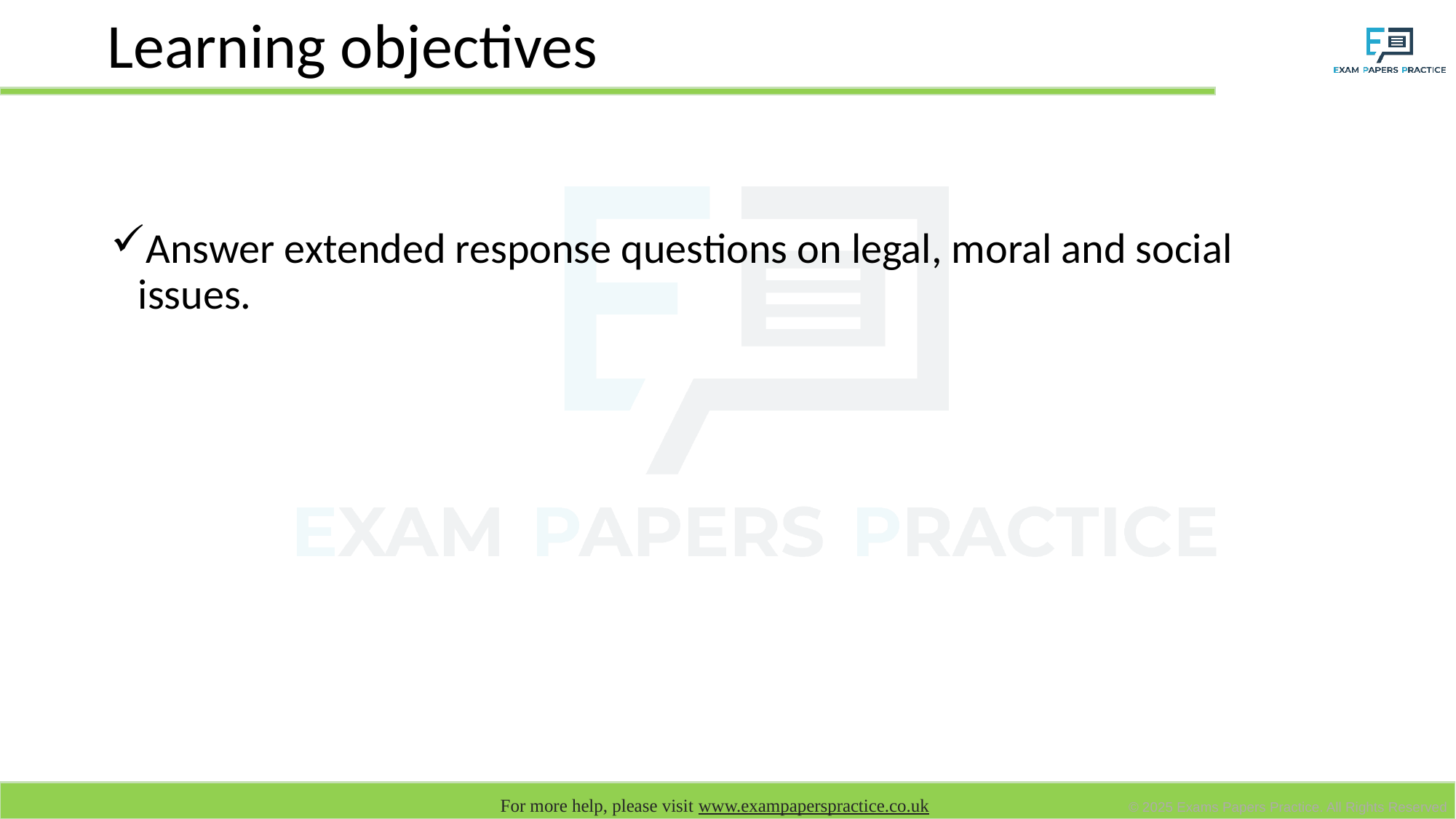

# Learning objectives
Answer extended response questions on legal, moral and social issues.